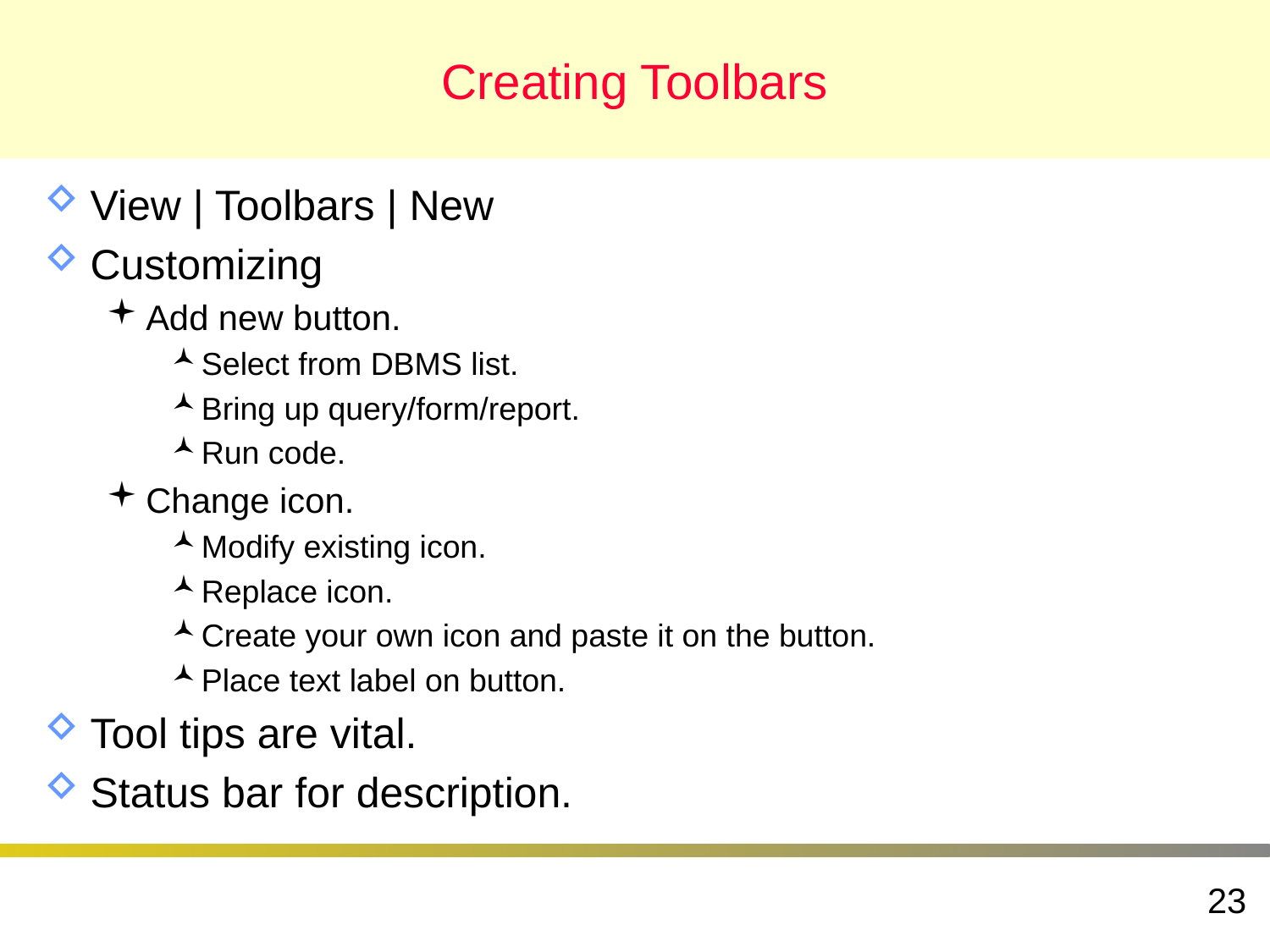

# Creating Toolbars
View | Toolbars | New
Customizing
Add new button.
Select from DBMS list.
Bring up query/form/report.
Run code.
Change icon.
Modify existing icon.
Replace icon.
Create your own icon and paste it on the button.
Place text label on button.
Tool tips are vital.
Status bar for description.
23